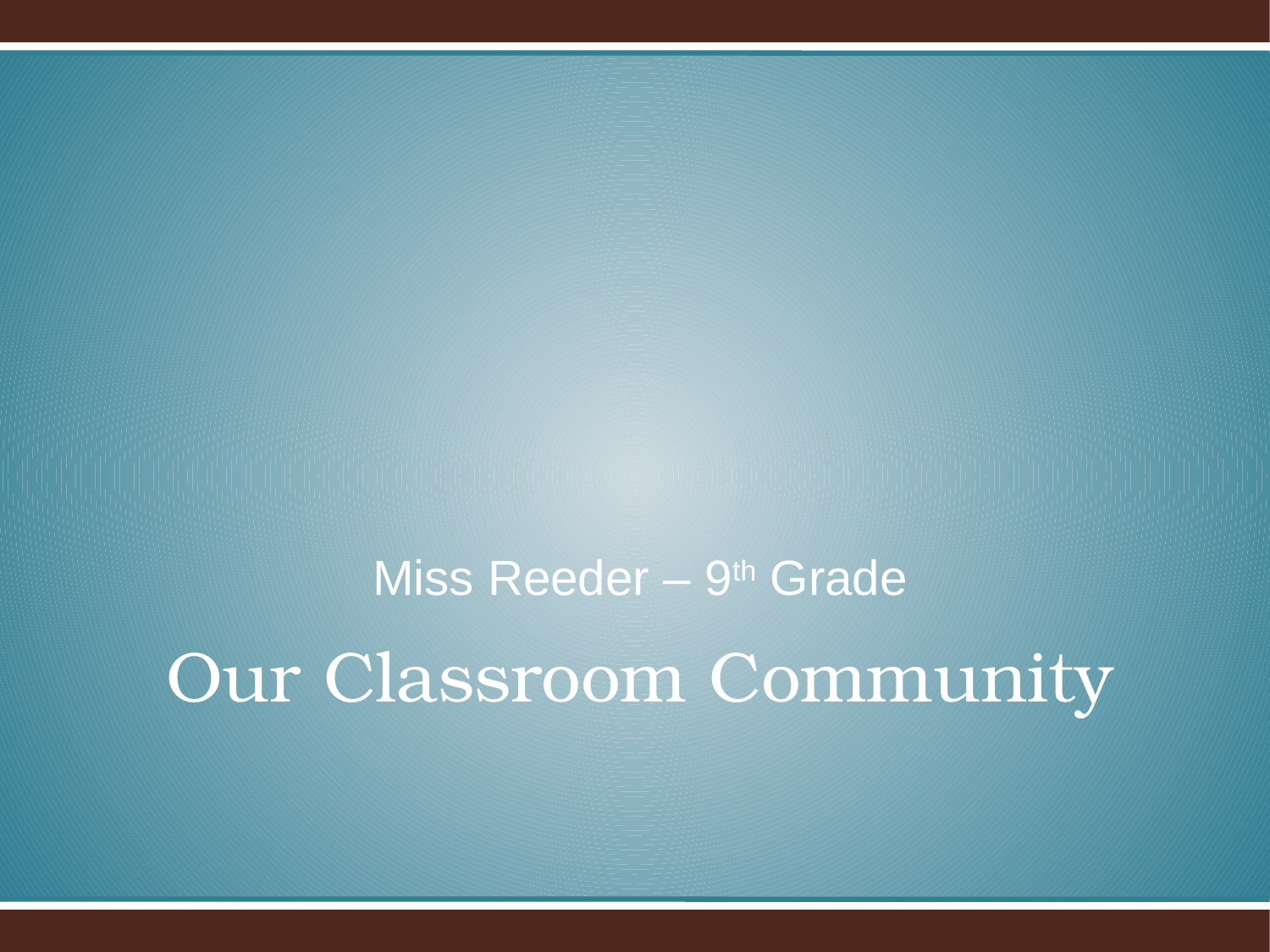

Miss Reeder – 9th Grade
# Our Classroom Community